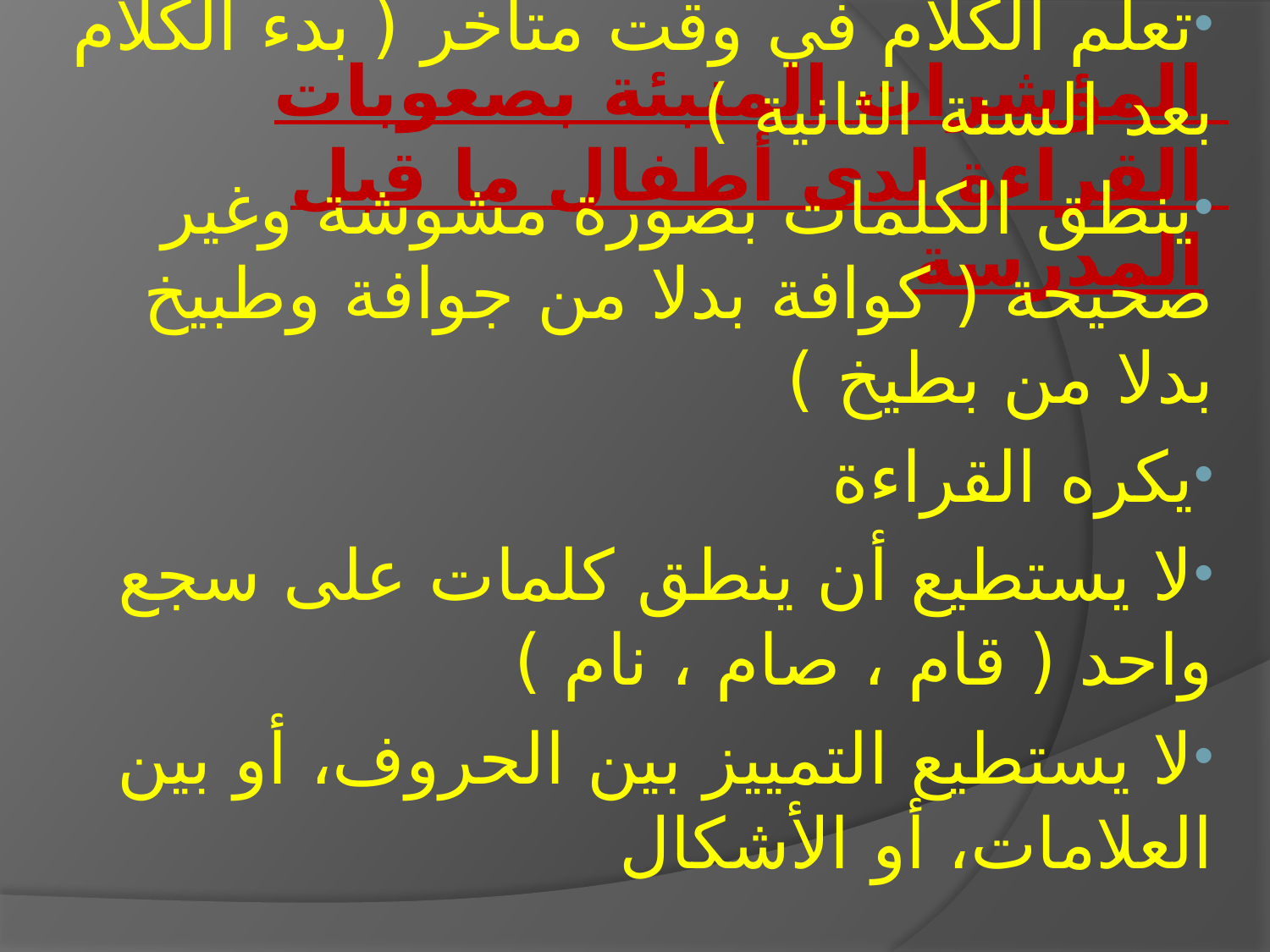

# المؤشرات المنبئة بصعوبات القراءة لدى أطفال ما قبل المدرسة
تعلم الكلام في وقت متأخر ( بدء الكلام بعد السنة الثانية )
ينطق الكلمات بصورة مشوشة وغير صحيحة ( كوافة بدلا من جوافة وطبيخ بدلا من بطيخ )
يكره القراءة
لا يستطيع أن ينطق كلمات على سجع واحد ( قام ، صام ، نام )
لا يستطيع التمييز بين الحروف، أو بين العلامات، أو الأشكال